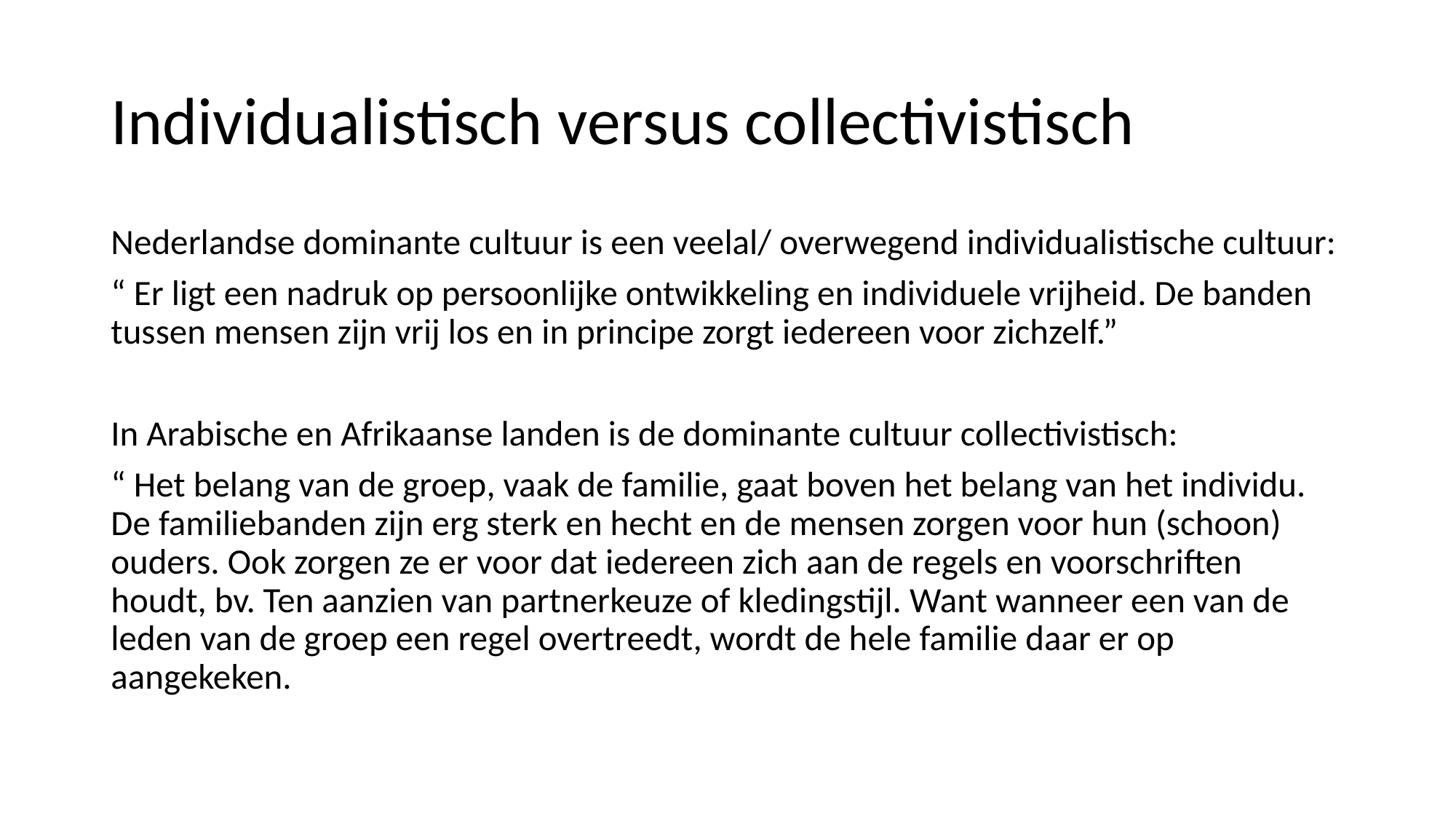

# Individualistisch versus collectivistisch
Nederlandse dominante cultuur is een veelal/ overwegend individualistische cultuur:
“ Er ligt een nadruk op persoonlijke ontwikkeling en individuele vrijheid. De banden tussen mensen zijn vrij los en in principe zorgt iedereen voor zichzelf.”

In Arabische en Afrikaanse landen is de dominante cultuur collectivistisch:
“ Het belang van de groep, vaak de familie, gaat boven het belang van het individu. De familiebanden zijn erg sterk en hecht en de mensen zorgen voor hun (schoon) ouders. Ook zorgen ze er voor dat iedereen zich aan de regels en voorschriften houdt, bv. Ten aanzien van partnerkeuze of kledingstijl. Want wanneer een van de leden van de groep een regel overtreedt, wordt de hele familie daar er op aangekeken.